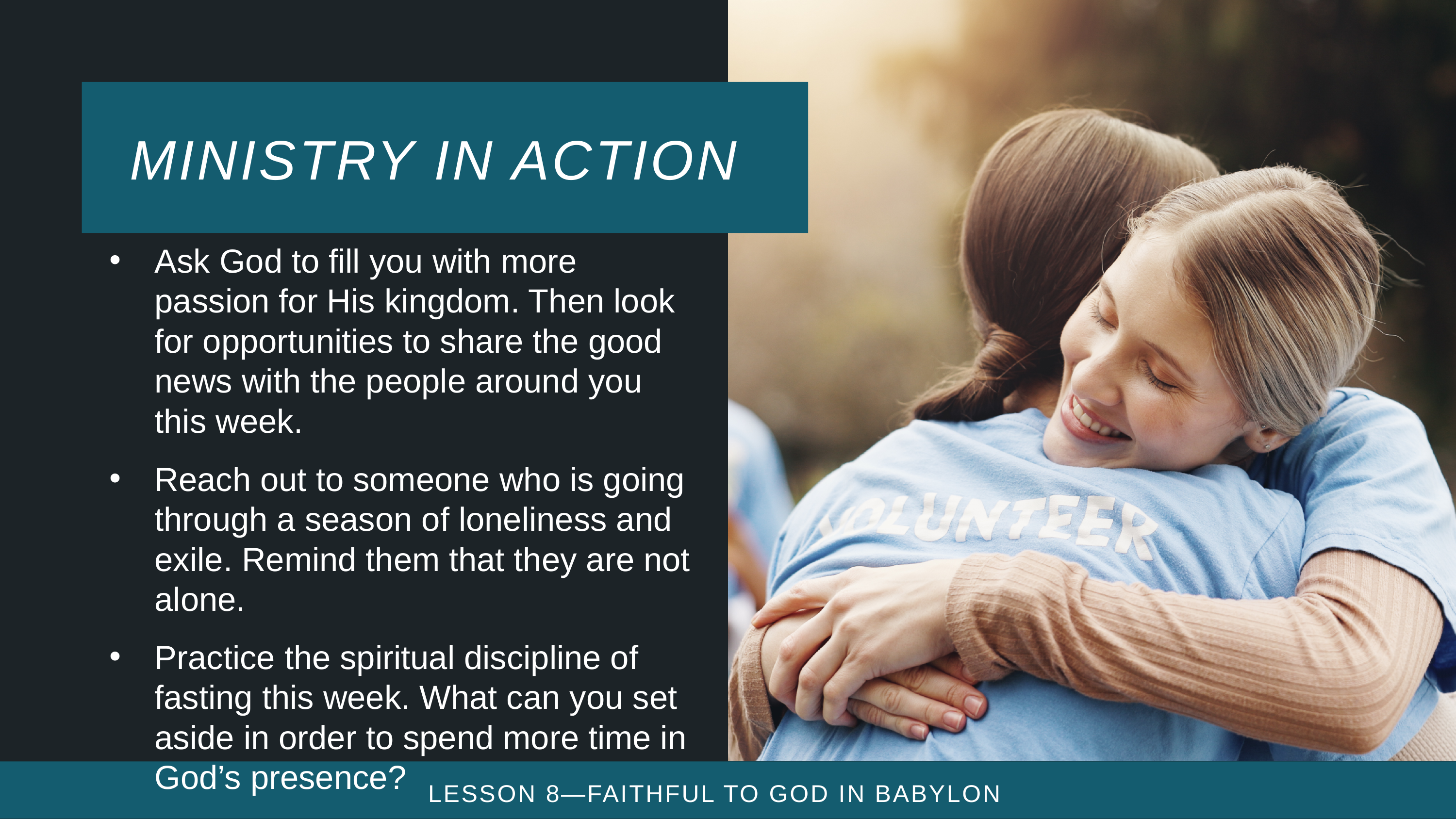

Ask God to fill you with more passion for His kingdom. Then look for opportunities to share the good news with the people around you this week.
Reach out to someone who is going through a season of loneliness and exile. Remind them that they are not alone.
Practice the spiritual discipline of fasting this week. What can you set aside in order to spend more time in God’s presence?